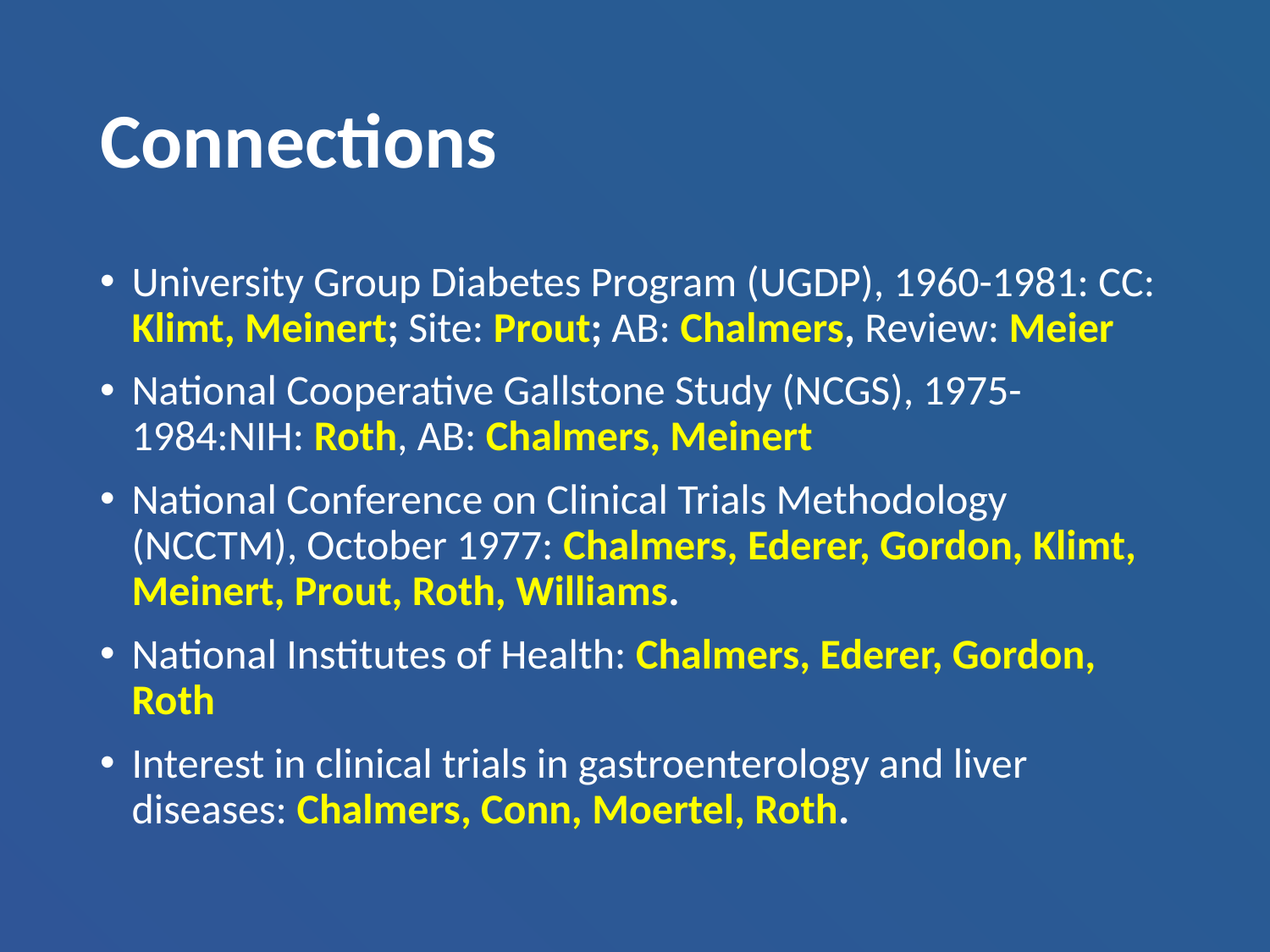

# Connections
University Group Diabetes Program (UGDP), 1960-1981: CC: Klimt, Meinert; Site: Prout; AB: Chalmers, Review: Meier
National Cooperative Gallstone Study (NCGS), 1975-1984:NIH: Roth, AB: Chalmers, Meinert
National Conference on Clinical Trials Methodology (NCCTM), October 1977: Chalmers, Ederer, Gordon, Klimt, Meinert, Prout, Roth, Williams.
National Institutes of Health: Chalmers, Ederer, Gordon, Roth
Interest in clinical trials in gastroenterology and liver diseases: Chalmers, Conn, Moertel, Roth.